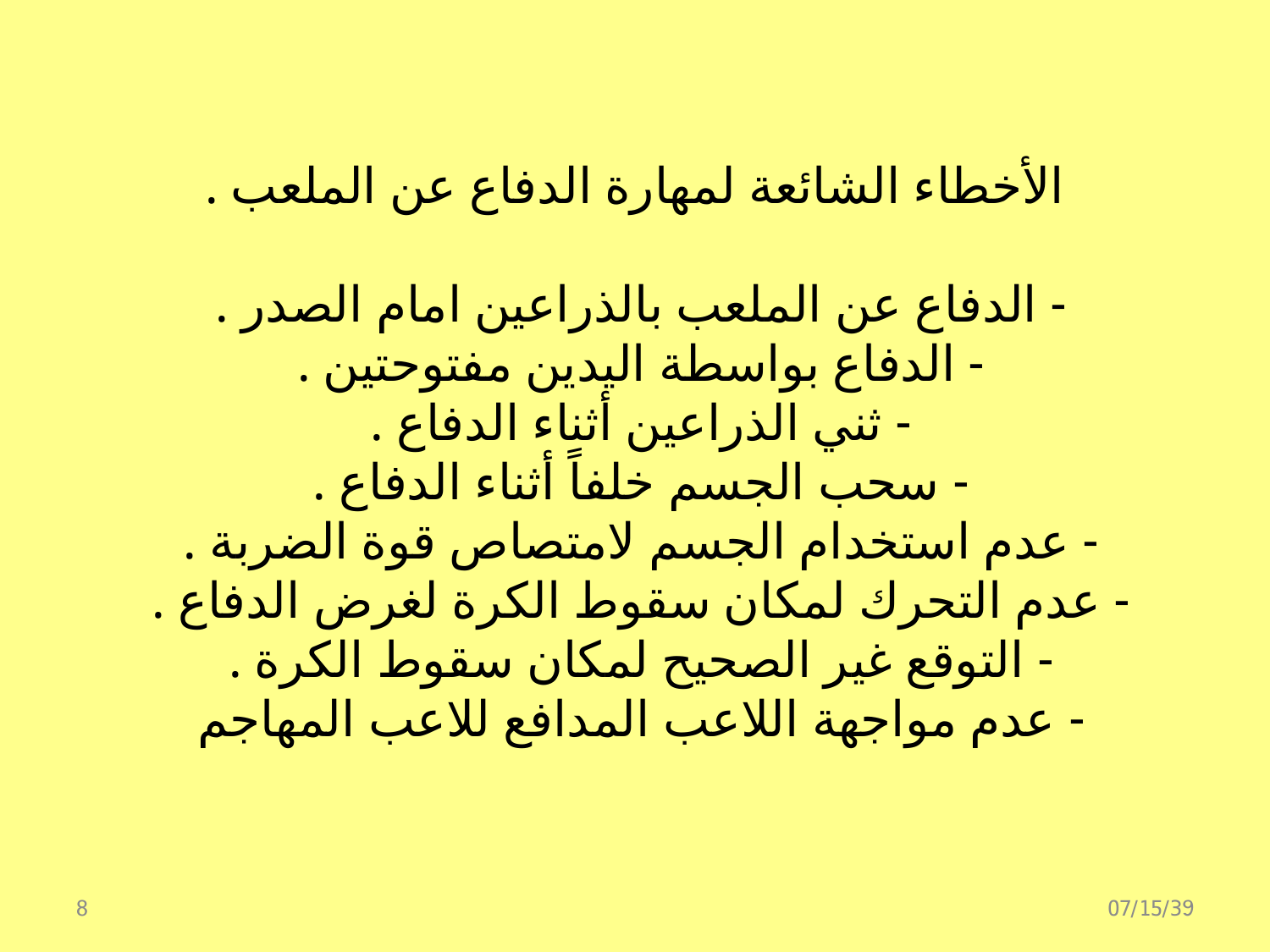

# الأخطاء الشائعة لمهارة الدفاع عن الملعب . - الدفاع عن الملعب بالذراعين امام الصدر . - الدفاع بواسطة اليدين مفتوحتين . - ثني الذراعين أثناء الدفاع . - سحب الجسم خلفاً أثناء الدفاع . - عدم استخدام الجسم لامتصاص قوة الضربة . - عدم التحرك لمكان سقوط الكرة لغرض الدفاع . - التوقع غير الصحيح لمكان سقوط الكرة . - عدم مواجهة اللاعب المدافع للاعب المهاجم
8
07/15/39